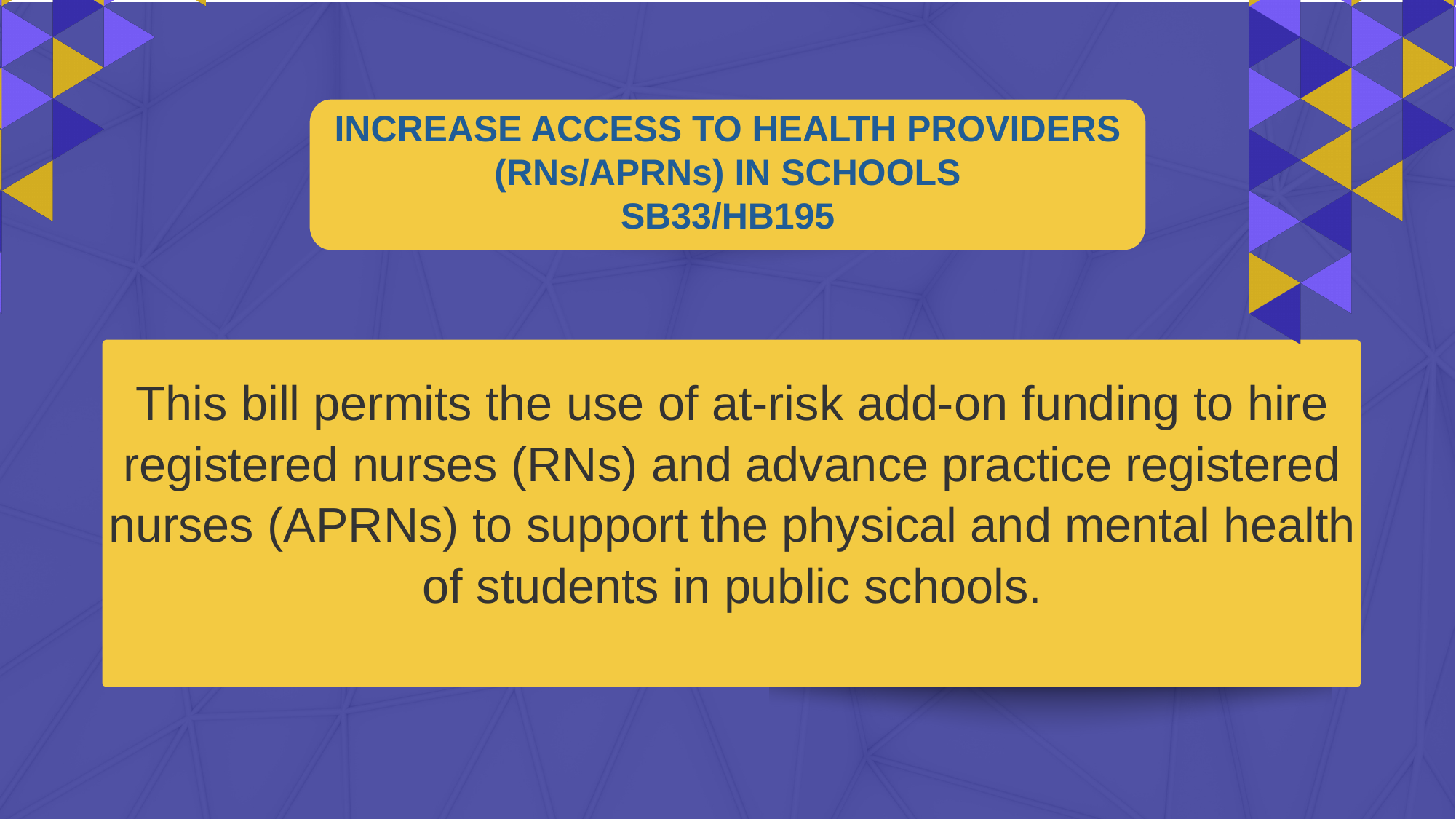

INCREASE ACCESS TO HEALTH PROVIDERS (RNs/APRNs) IN SCHOOLS
SB33/HB195

This bill permits the use of at-risk add-on funding to hire registered nurses (RNs) and advance practice registered nurses (APRNs) to support the physical and mental health of students in public schools.